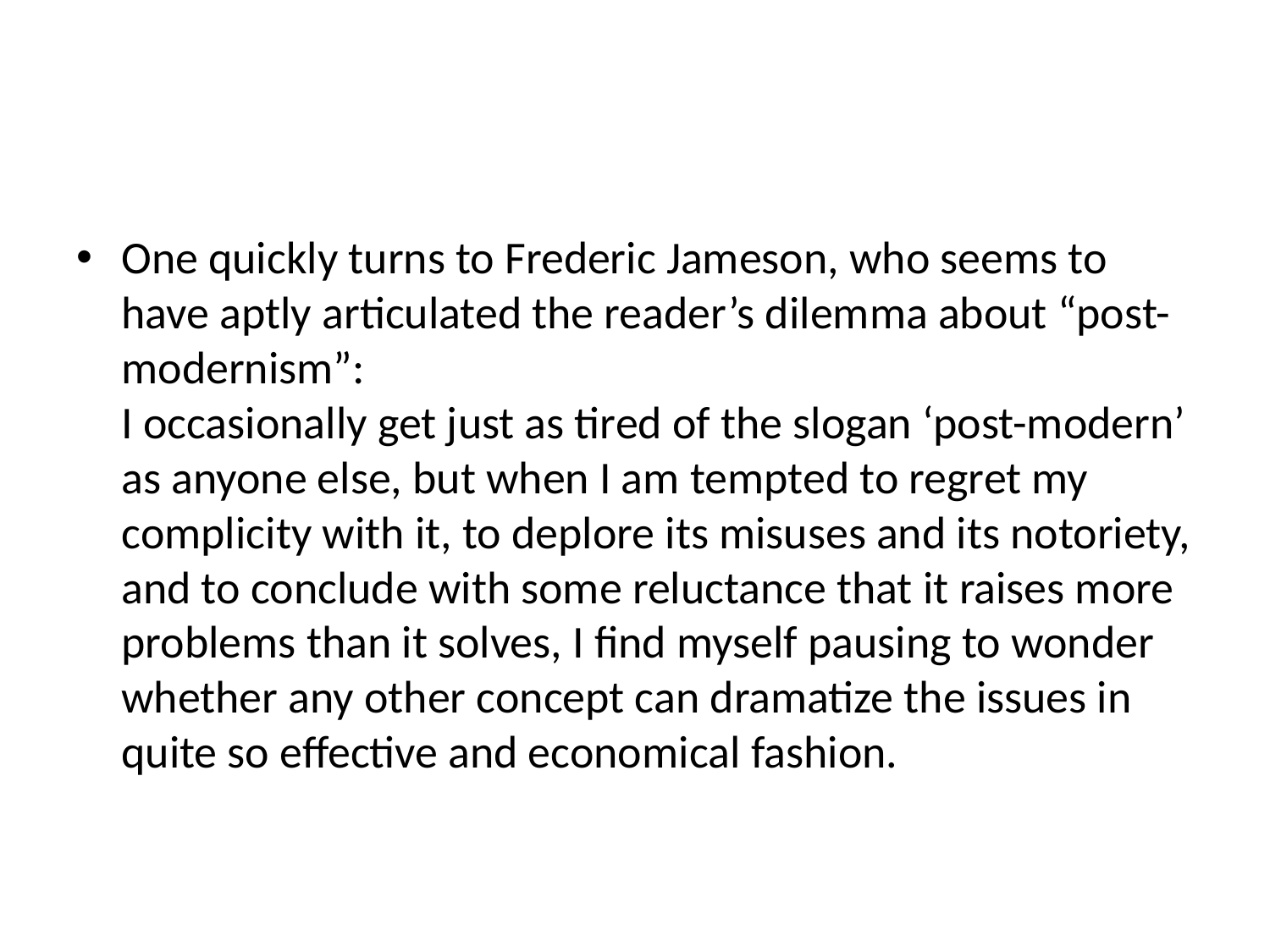

#
One quickly turns to Frederic Jameson, who seems to have aptly articulated the reader’s dilemma about “post-modernism”:
I occasionally get just as tired of the slogan ‘post-modern’ as anyone else, but when I am tempted to regret my complicity with it, to deplore its misuses and its notoriety, and to conclude with some reluctance that it raises more problems than it solves, I find myself pausing to wonder whether any other concept can dramatize the issues in quite so effective and economical fashion.